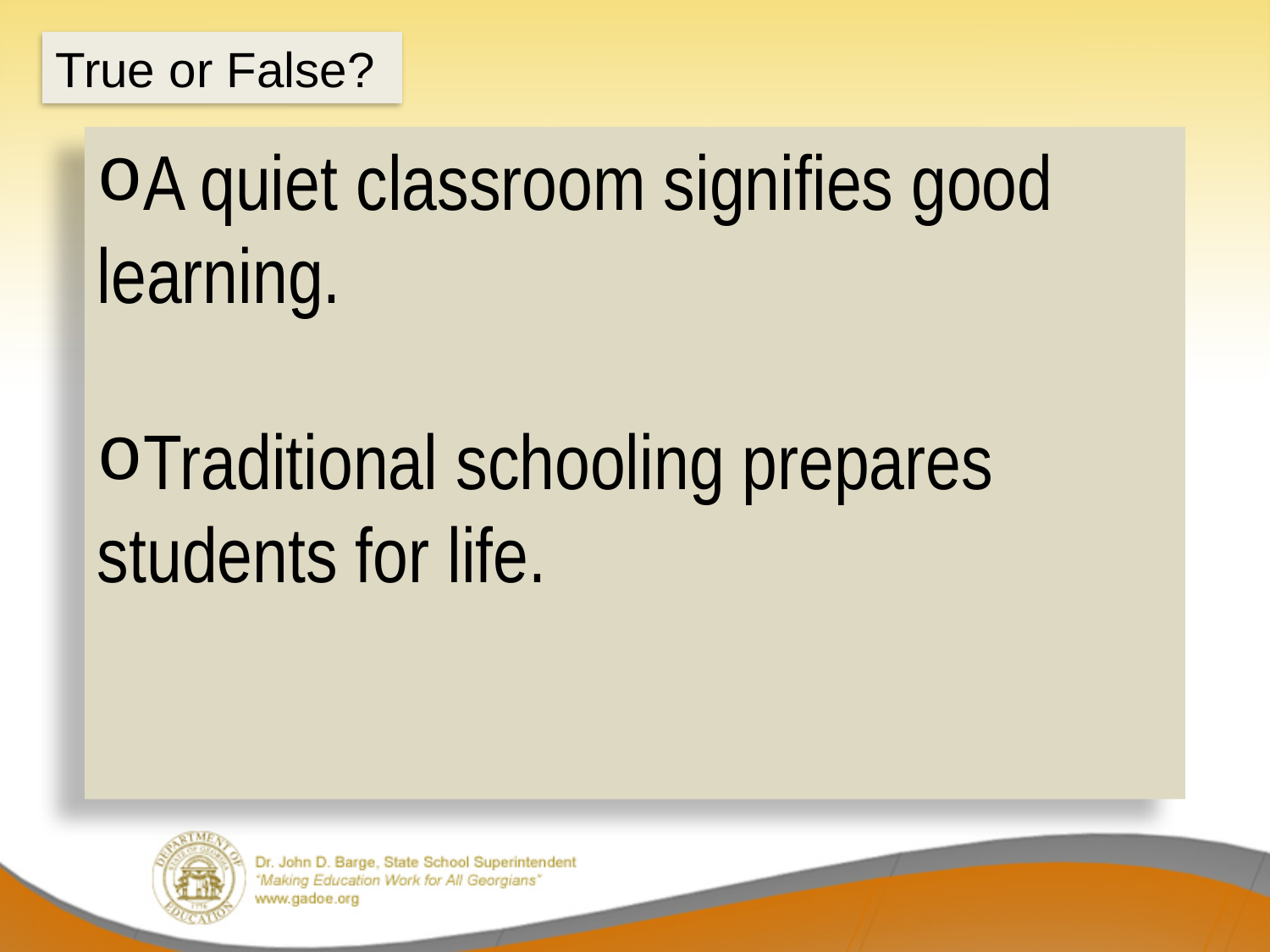

True or False?
A quiet classroom signifies good 	learning.

Traditional schooling prepares 	students for life.